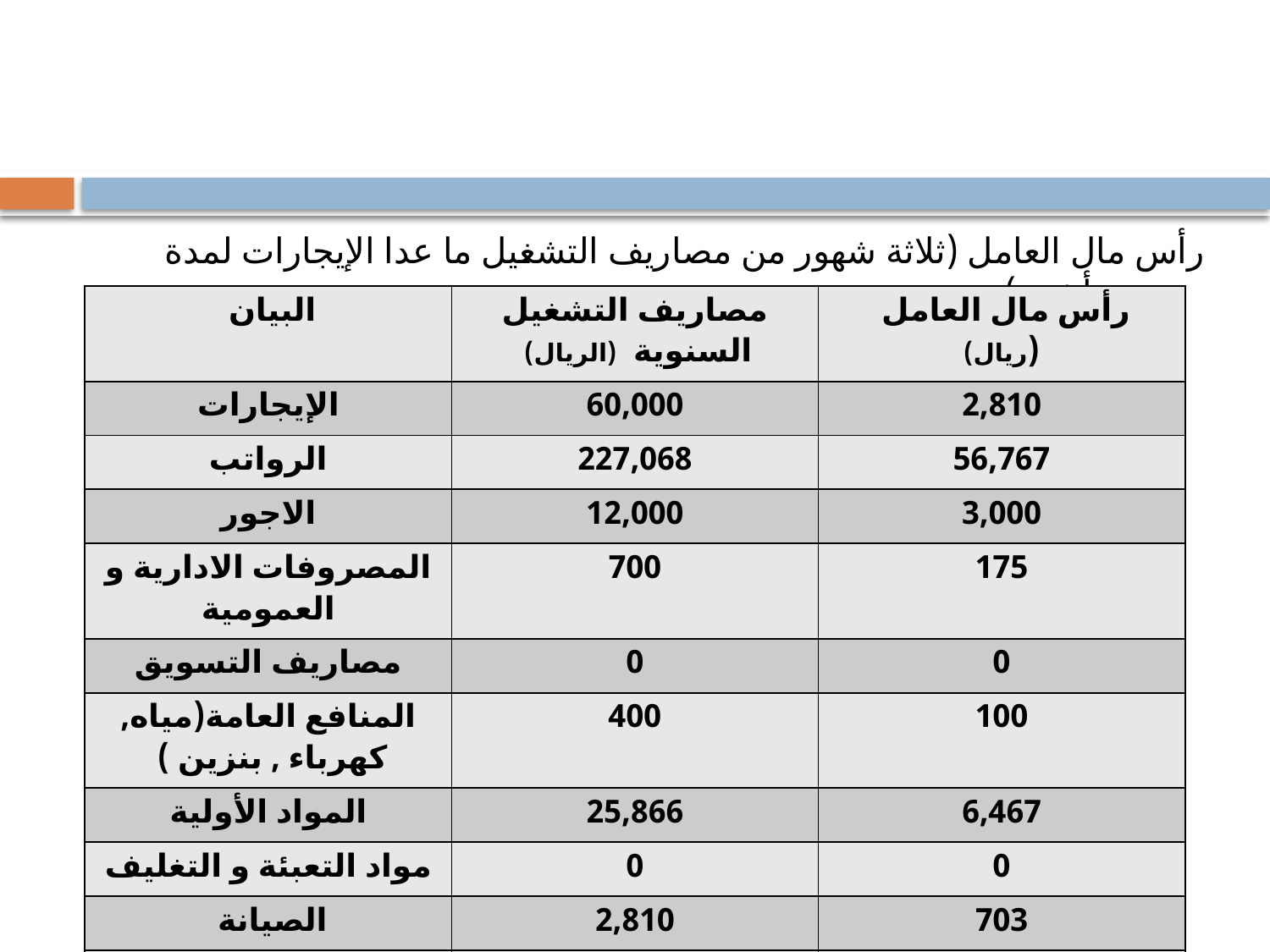

#
رأس مال العامل (ثلاثة شهور من مصاريف التشغيل ما عدا الإيجارات لمدة ستة أشهر) :

| البيان | مصاريف التشغيل السنوية (الريال) | رأس مال العامل (ريال) |
| --- | --- | --- |
| الإيجارات | 60,000 | 2,810 |
| الرواتب | 227,068 | 56,767 |
| الاجور | 12,000 | 3,000 |
| المصروفات الادارية و العمومية | 700 | 175 |
| مصاريف التسويق | 0 | 0 |
| المنافع العامة(مياه, كهرباء , بنزين ) | 400 | 100 |
| المواد الأولية | 25,866 | 6,467 |
| مواد التعبئة و التغليف | 0 | 0 |
| الصيانة | 2,810 | 703 |
| إجمالي رأس مال العامل |  | 97,211 |